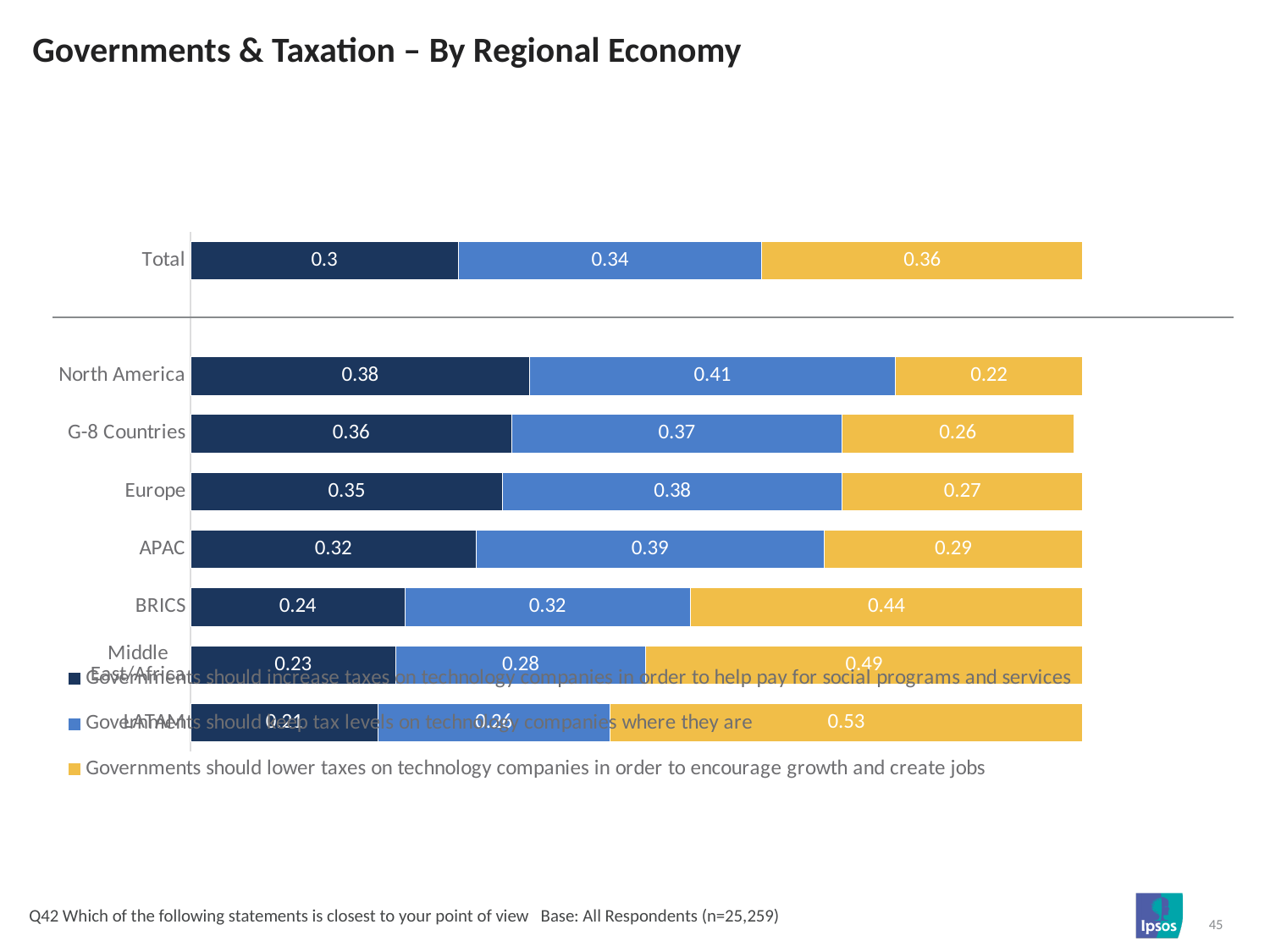

# Governments & Taxation – By Regional Economy

### Chart

| Category | Governments should increase taxes on technology companies in order to help pay for social programs and services | Governments should keep tax levels on technology companies where they are | Governments should lower taxes on technology companies in order to encourage growth and create jobs |
|---|---|---|---|
| Total | 0.3 | 0.34 | 0.36 |
|  | None | None | None |
| North America | 0.38 | 0.41 | 0.22 |
| G-8 Countries | 0.36 | 0.37 | 0.26 |
| Europe | 0.35 | 0.38 | 0.27 |
| APAC | 0.32 | 0.39 | 0.29 |
| BRICS | 0.24 | 0.32 | 0.44 |
| Middle East/Africa | 0.23 | 0.28 | 0.49 |
| LATAM | 0.21 | 0.26 | 0.53 |
Q42 Which of the following statements is closest to your point of view   Base: All Respondents (n=25,259)